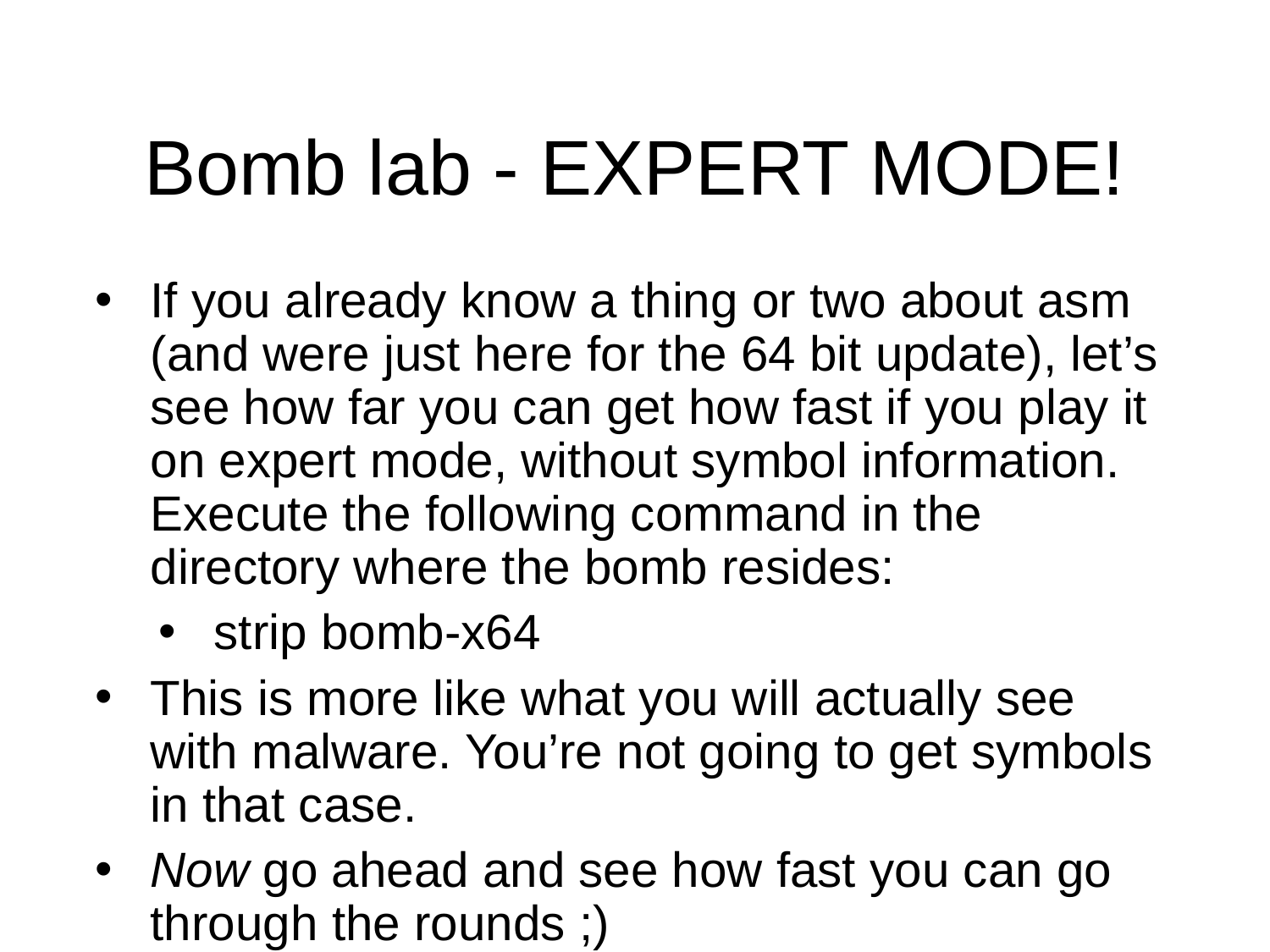

Bomb lab - EXPERT MODE!
If you already know a thing or two about asm (and were just here for the 64 bit update), let’s see how far you can get how fast if you play it on expert mode, without symbol information. Execute the following command in the directory where the bomb resides:
strip bomb-x64
This is more like what you will actually see with malware. You’re not going to get symbols in that case.
Now go ahead and see how fast you can go through the rounds ;)